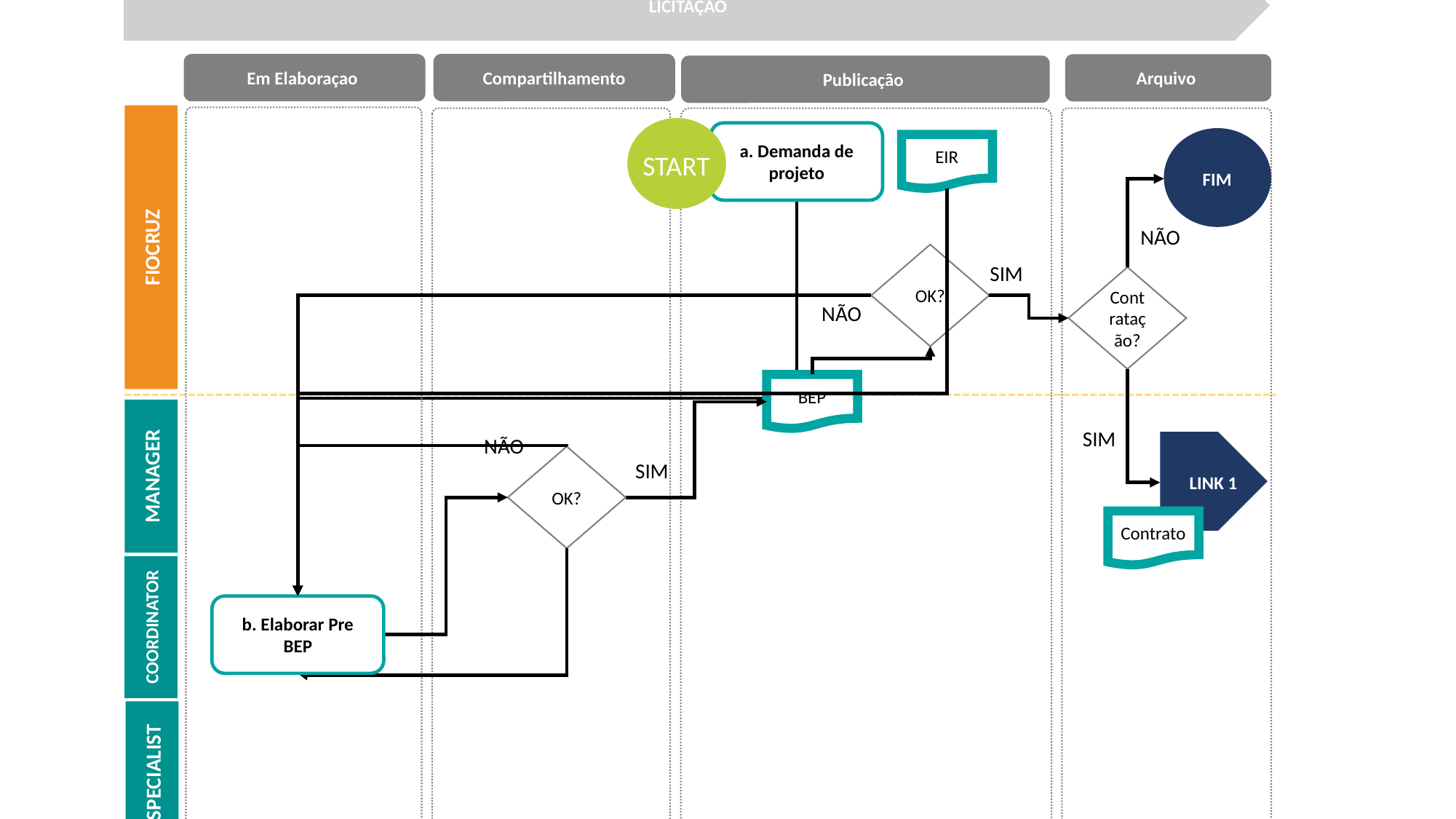

LICITAÇÃO
Compartilhamento
Em Elaboraçao
Arquivo
Publicação
FIOCRUZ

START
a. Demanda de projeto

FIM
EIR
NÃO
OK?
SIM
Contratação?
NÃO
BEP
MANAGER
SIM
NÃO

LINK 1
OK?
SIM
Contrato
COORDINATOR
b. Elaborar Pre BEP
SPECIALIST